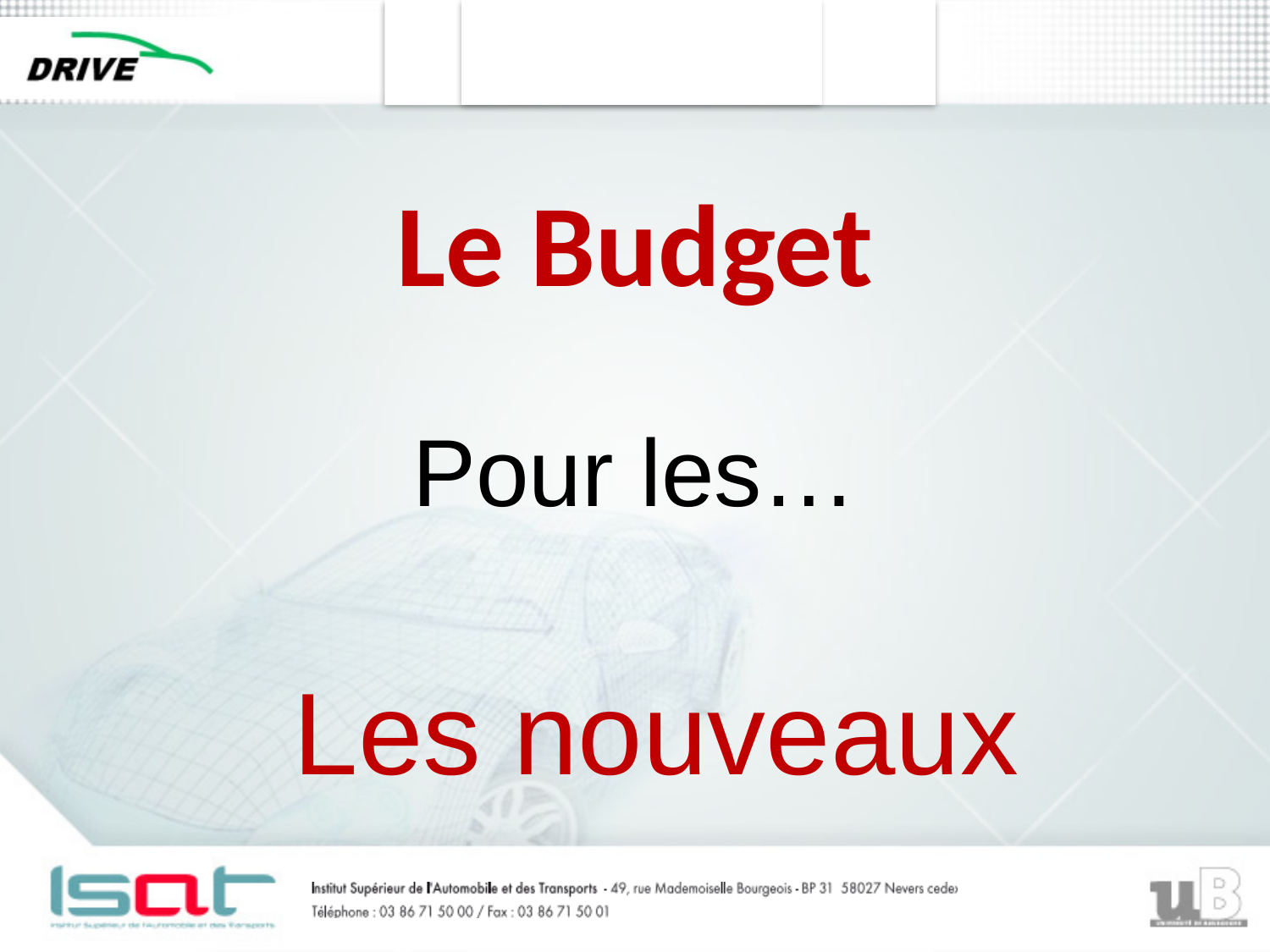

# Le Budget
Pour les…
Les nouveaux